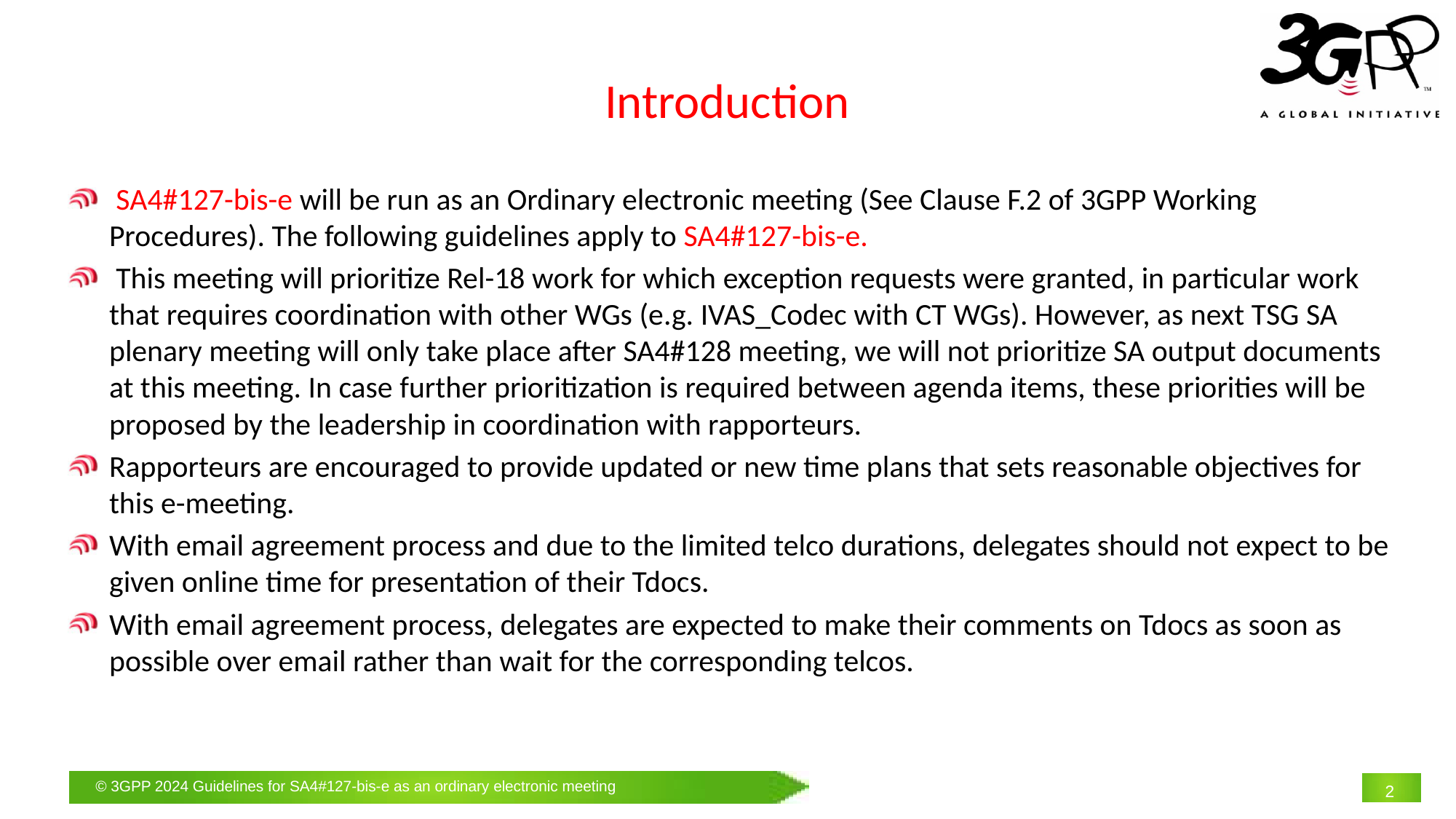

# Introduction
 SA4#127-bis-e will be run as an Ordinary electronic meeting (See Clause F.2 of 3GPP Working Procedures). The following guidelines apply to SA4#127-bis-e.
 This meeting will prioritize Rel-18 work for which exception requests were granted, in particular work that requires coordination with other WGs (e.g. IVAS_Codec with CT WGs). However, as next TSG SA plenary meeting will only take place after SA4#128 meeting, we will not prioritize SA output documents at this meeting. In case further prioritization is required between agenda items, these priorities will be proposed by the leadership in coordination with rapporteurs.
Rapporteurs are encouraged to provide updated or new time plans that sets reasonable objectives for this e-meeting.
With email agreement process and due to the limited telco durations, delegates should not expect to be given online time for presentation of their Tdocs.
With email agreement process, delegates are expected to make their comments on Tdocs as soon as possible over email rather than wait for the corresponding telcos.

2